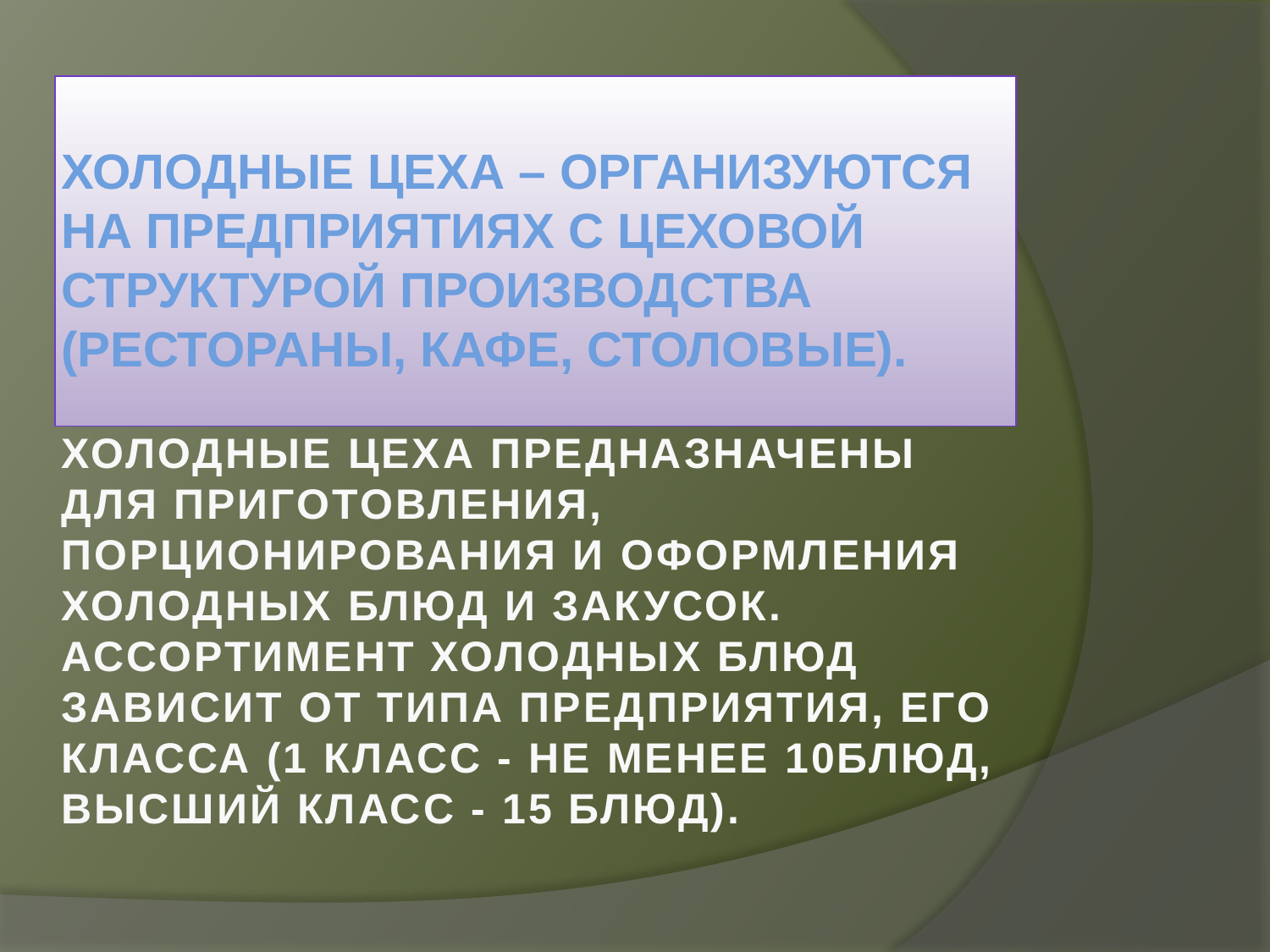

ХОЛОДНЫЕ ЦЕХА – ОРГАНИЗУЮТСЯ НА ПРЕДПРИЯТИЯХ С ЦЕХОВОЙ СТРУКТУРОЙ ПРОИЗВОДСТВА (РЕСТОРАНЫ, КАФЕ, СТОЛОВЫЕ).

# ХОЛОДНЫЕ ЦЕХА ПРЕДНАЗНАЧЕНЫ ДЛЯ ПРИГОТОВЛЕНИЯ, ПОРЦИОНИРОВАНИЯ И ОФОРМЛЕНИЯ ХОЛОДНЫХ БЛЮД И ЗАКУСОК. АССОРТИМЕНТ ХОЛОДНЫХ БЛЮД ЗАВИСИТ ОТ ТИПА ПРЕДПРИЯТИЯ, ЕГО КЛАССА (1 КЛАСС - НЕ МЕНЕЕ 10БЛЮД, ВЫСШИЙ КЛАСС - 15 БЛЮД).